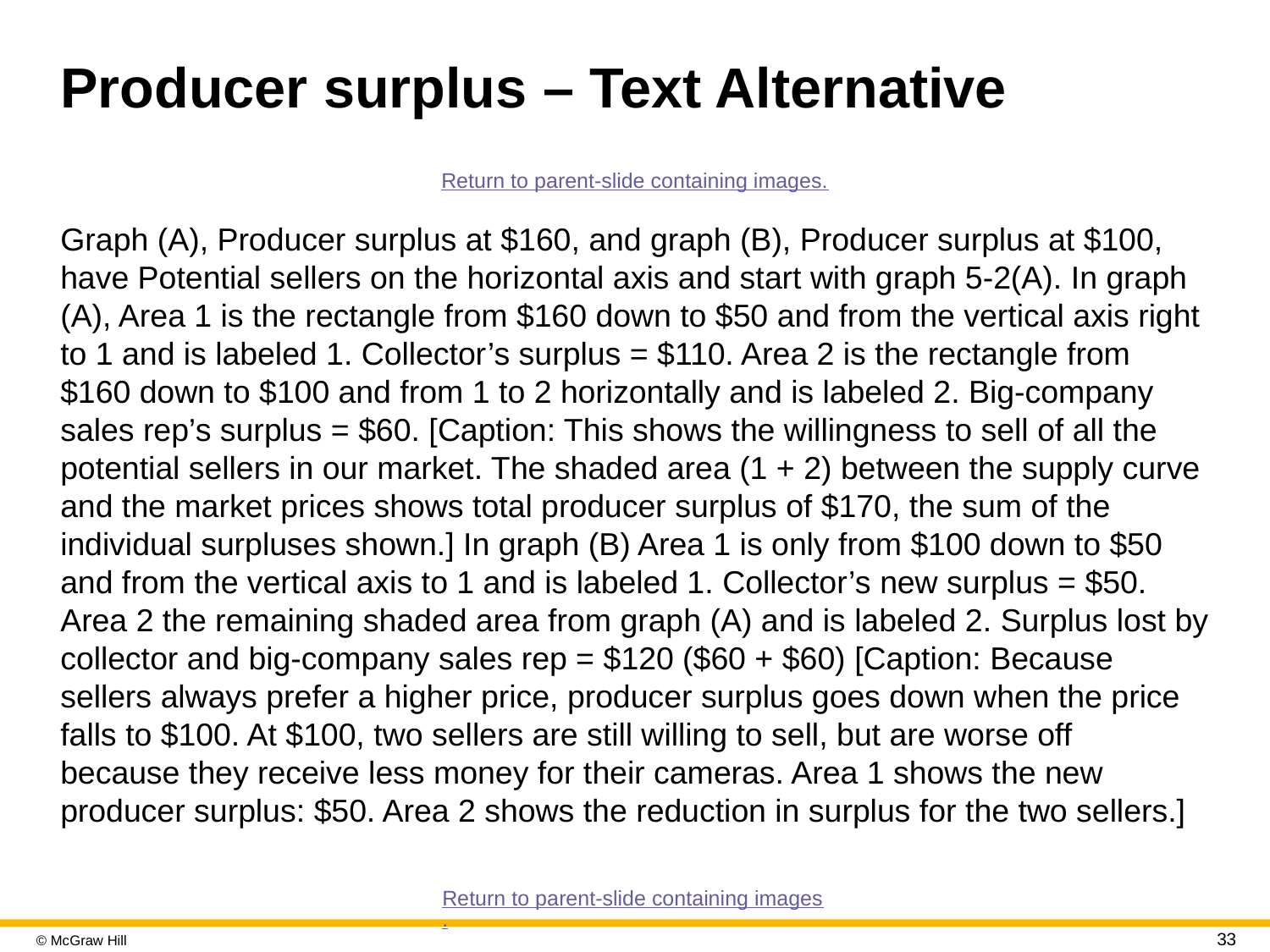

# Producer surplus – Text Alternative
Return to parent-slide containing images.
Graph (A), Producer surplus at $160, and graph (B), Producer surplus at $100, have Potential sellers on the horizontal axis and start with graph 5-2(A). In graph (A), Area 1 is the rectangle from $160 down to $50 and from the vertical axis right to 1 and is labeled 1. Collector’s surplus = $110. Area 2 is the rectangle from $160 down to $100 and from 1 to 2 horizontally and is labeled 2. Big-company sales rep’s surplus = $60. [Caption: This shows the willingness to sell of all the potential sellers in our market. The shaded area (1 + 2) between the supply curve and the market prices shows total producer surplus of $170, the sum of the individual surpluses shown.] In graph (B) Area 1 is only from $100 down to $50 and from the vertical axis to 1 and is labeled 1. Collector’s new surplus = $50. Area 2 the remaining shaded area from graph (A) and is labeled 2. Surplus lost by collector and big-company sales rep = $120 ($60 + $60) [Caption: Because sellers always prefer a higher price, producer surplus goes down when the price falls to $100. At $100, two sellers are still willing to sell, but are worse off  because they receive less money for their cameras. Area 1 shows the new producer surplus: $50. Area 2 shows the reduction in surplus for the two sellers.]
Return to parent-slide containing images.